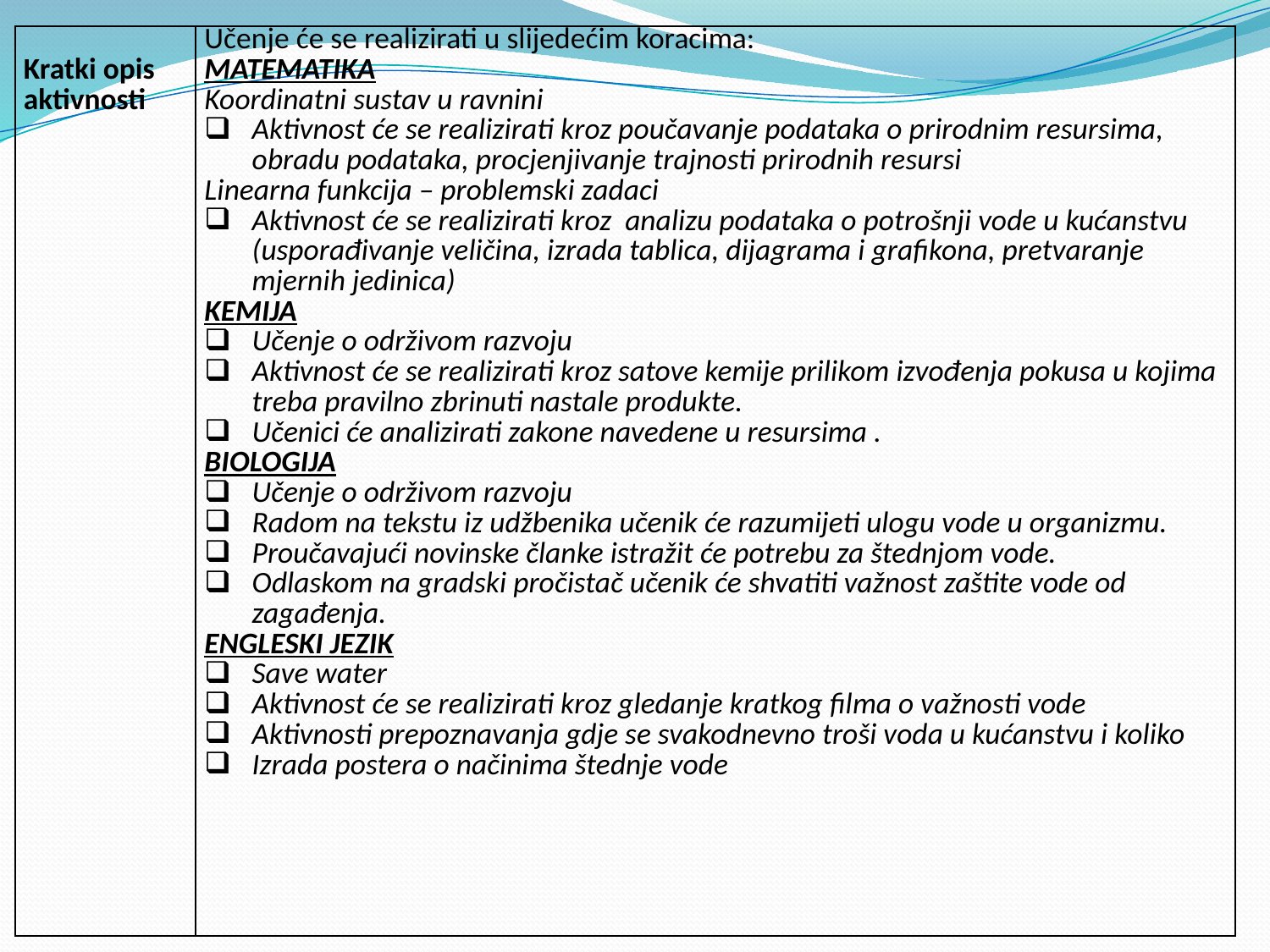

| Kratki opis aktivnosti | Učenje će se realizirati u slijedećim koracima: MATEMATIKA Koordinatni sustav u ravnini Aktivnost će se realizirati kroz poučavanje podataka o prirodnim resursima, obradu podataka, procjenjivanje trajnosti prirodnih resursi Linearna funkcija – problemski zadaci Aktivnost će se realizirati kroz analizu podataka o potrošnji vode u kućanstvu (usporađivanje veličina, izrada tablica, dijagrama i grafikona, pretvaranje mjernih jedinica) KEMIJA Učenje o održivom razvoju Aktivnost će se realizirati kroz satove kemije prilikom izvođenja pokusa u kojima treba pravilno zbrinuti nastale produkte. Učenici će analizirati zakone navedene u resursima . BIOLOGIJA Učenje o održivom razvoju Radom na tekstu iz udžbenika učenik će razumijeti ulogu vode u organizmu. Proučavajući novinske članke istražit će potrebu za štednjom vode. Odlaskom na gradski pročistač učenik će shvatiti važnost zaštite vode od zagađenja. ENGLESKI JEZIK Save water Aktivnost će se realizirati kroz gledanje kratkog filma o važnosti vode Aktivnosti prepoznavanja gdje se svakodnevno troši voda u kućanstvu i koliko Izrada postera o načinima štednje vode |
| --- | --- |
#